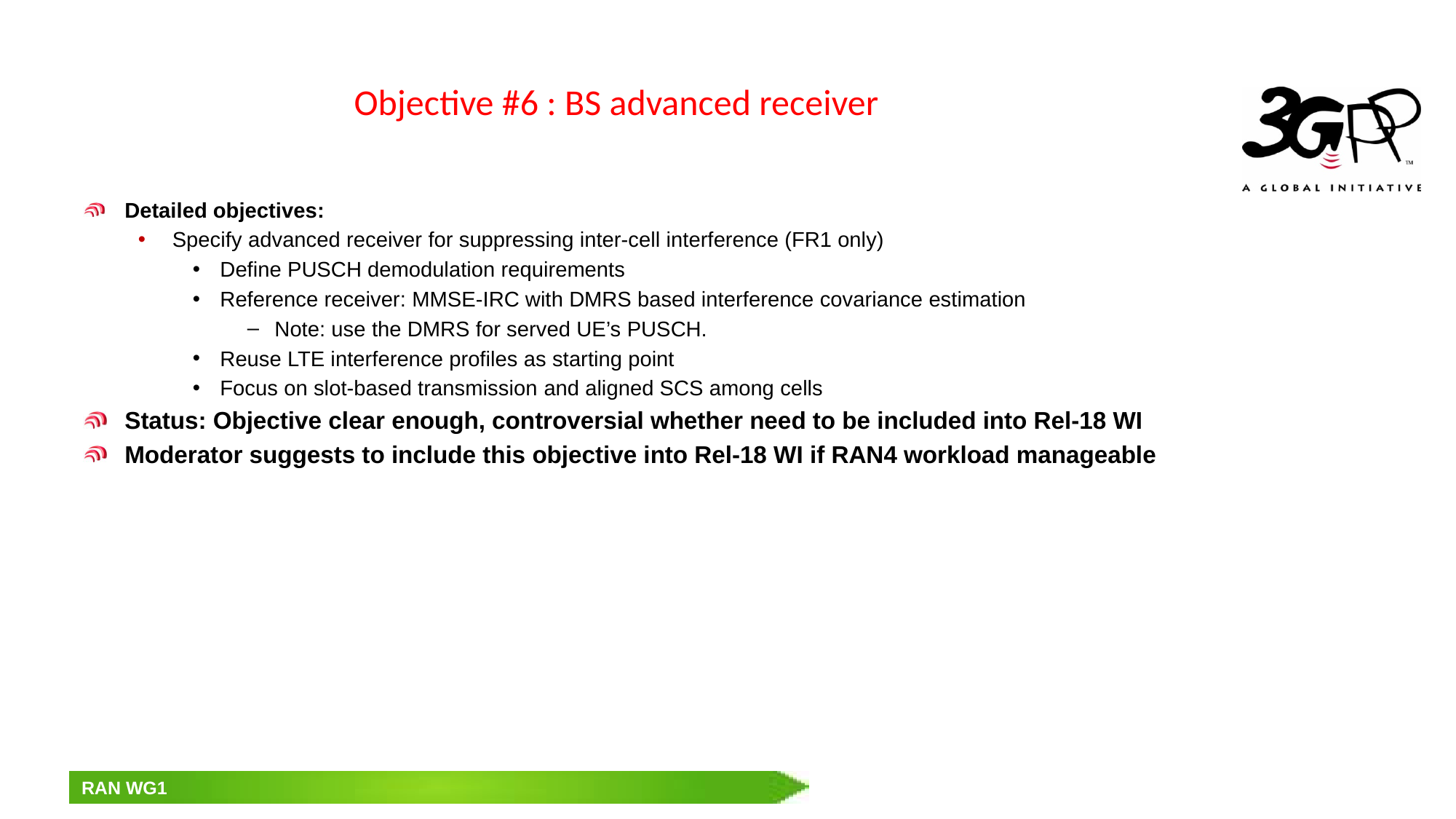

# Objective #6 : BS advanced receiver
Detailed objectives:
Specify advanced receiver for suppressing inter-cell interference (FR1 only)
Define PUSCH demodulation requirements
Reference receiver: MMSE-IRC with DMRS based interference covariance estimation
Note: use the DMRS for served UE’s PUSCH.
Reuse LTE interference profiles as starting point
Focus on slot-based transmission and aligned SCS among cells
Status: Objective clear enough, controversial whether need to be included into Rel-18 WI
Moderator suggests to include this objective into Rel-18 WI if RAN4 workload manageable